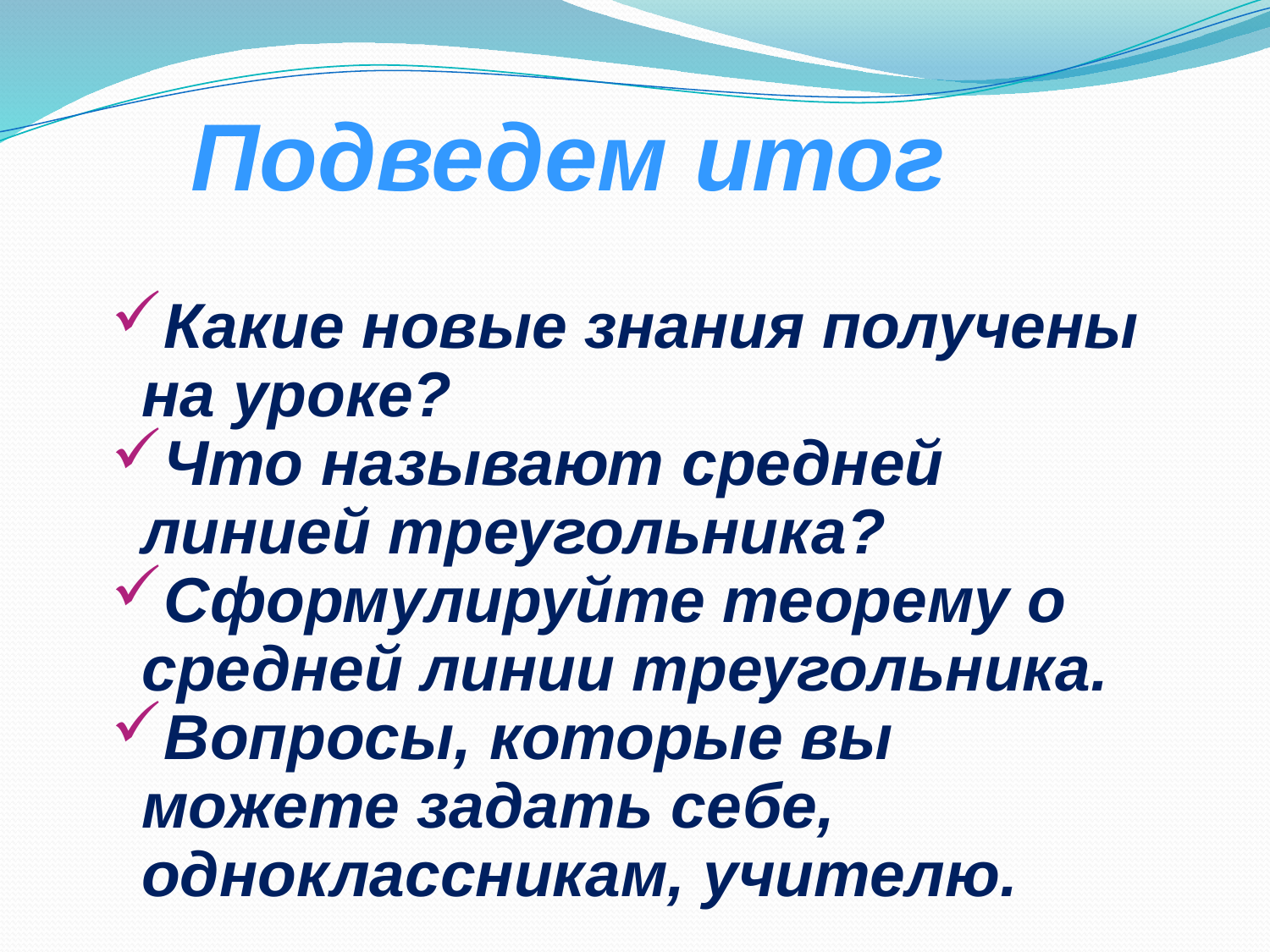

Подведем итог
Какие новые знания получены на уроке?
Что называют средней линией треугольника?
Сформулируйте теорему о средней линии треугольника.
Вопросы, которые вы можете задать себе, одноклассникам, учителю.